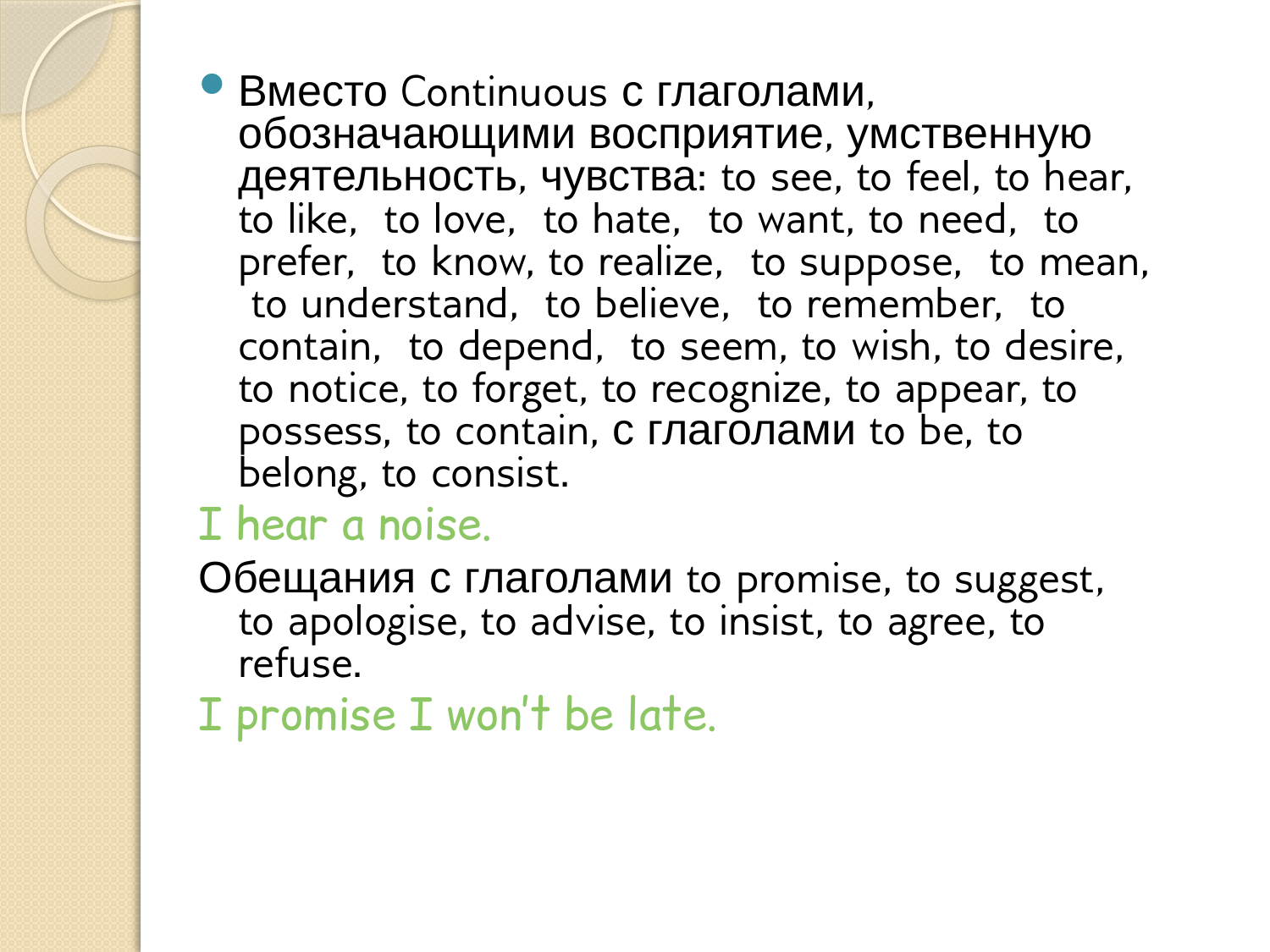

Вместо Continuous с глаголами, обозначающими восприятие, умственную деятельность, чувства: to see, to feel, to hear, to like,  to love,  to hate,  to want, to need,  to prefer,  to know, to realize,  to suppose,  to mean,  to understand,  to believe,  to remember,  to contain,  to depend,  to seem, to wish, to desire, to notice, to forget, to recognize, to appear, to possess, to contain, с глаголами to be, to belong, to consist.
I hear a noise.
Обещания с глаголами to promise, to suggest, to apologise, to advise, to insist, to agree, to refuse.
I promise I won’t be late.